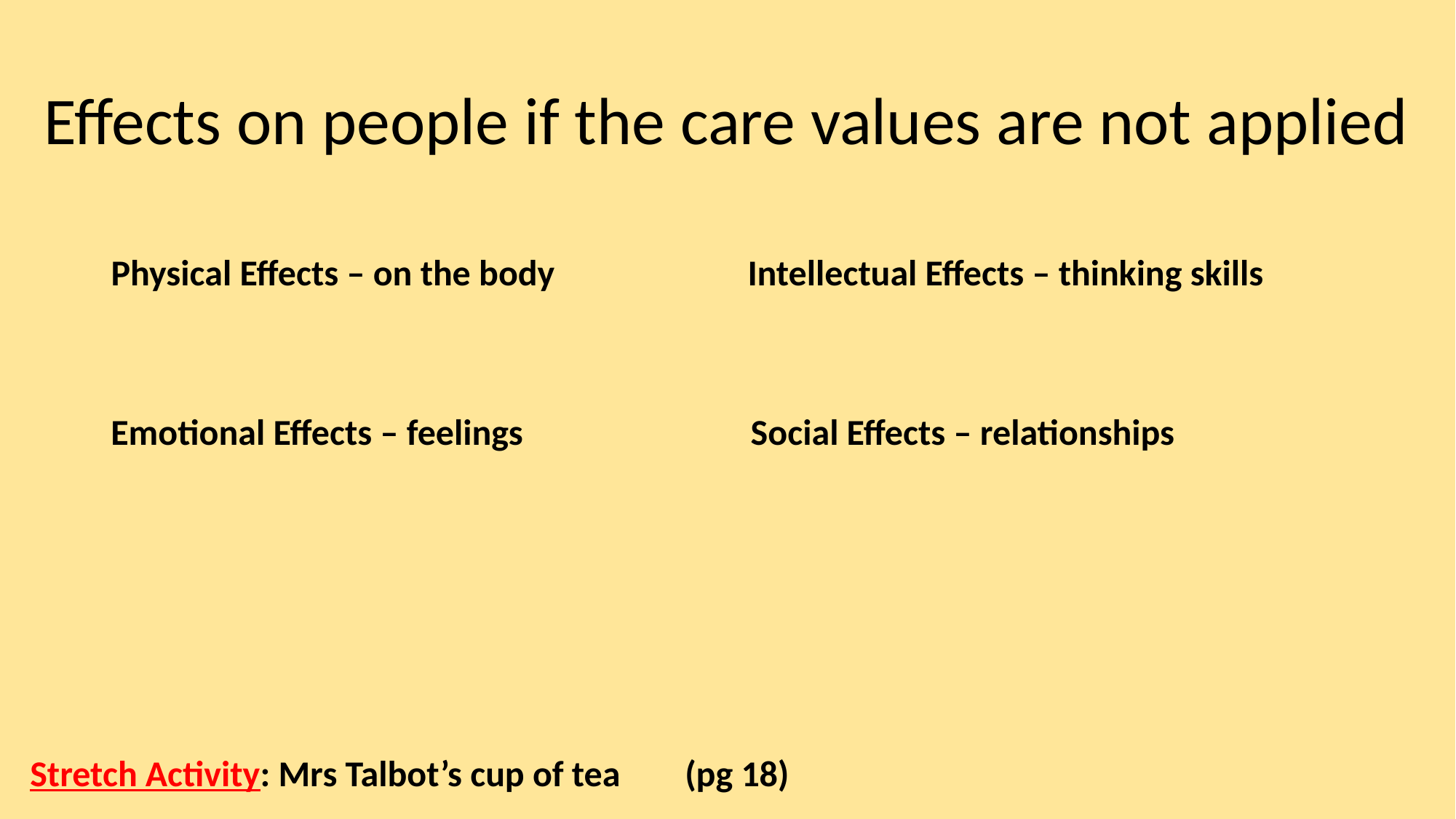

# Effects on people if the care values are not applied
Physical Effects – on the body
Intellectual Effects – thinking skills
Emotional Effects – feelings
Social Effects – relationships
Stretch Activity: Mrs Talbot’s cup of tea 	(pg 18)